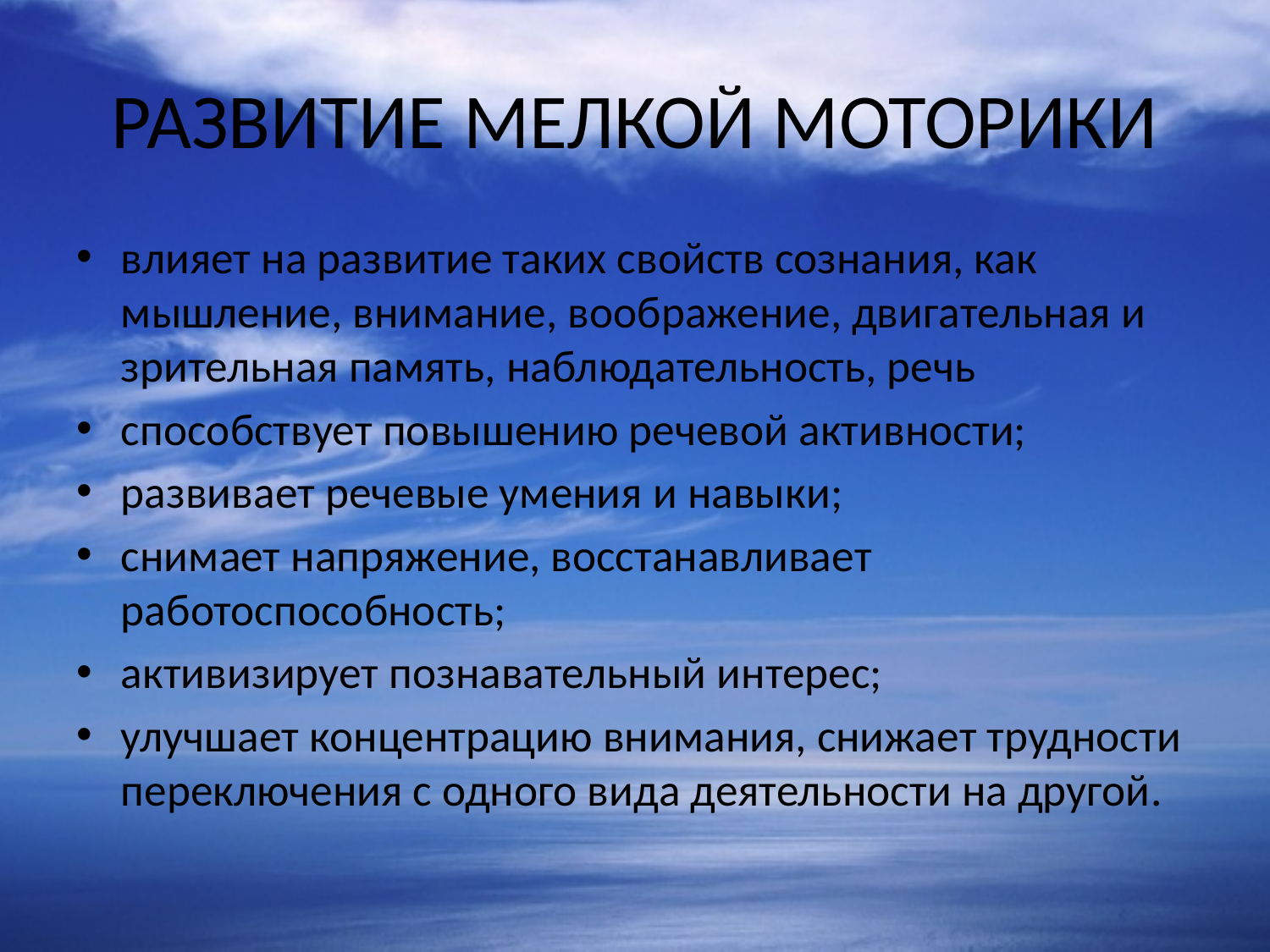

# РАЗВИТИЕ МЕЛКОЙ МОТОРИКИ
влияет на развитие таких свойств сознания, как мышление, внимание, воображение, двигательная и зрительная память, наблюдательность, речь
способствует повышению речевой активности;
развивает речевые умения и навыки;
снимает напряжение, восстанавливает работоспособность;
активизирует познавательный интерес;
улучшает концентрацию внимания, снижает трудности переключения с одного вида деятельности на другой.